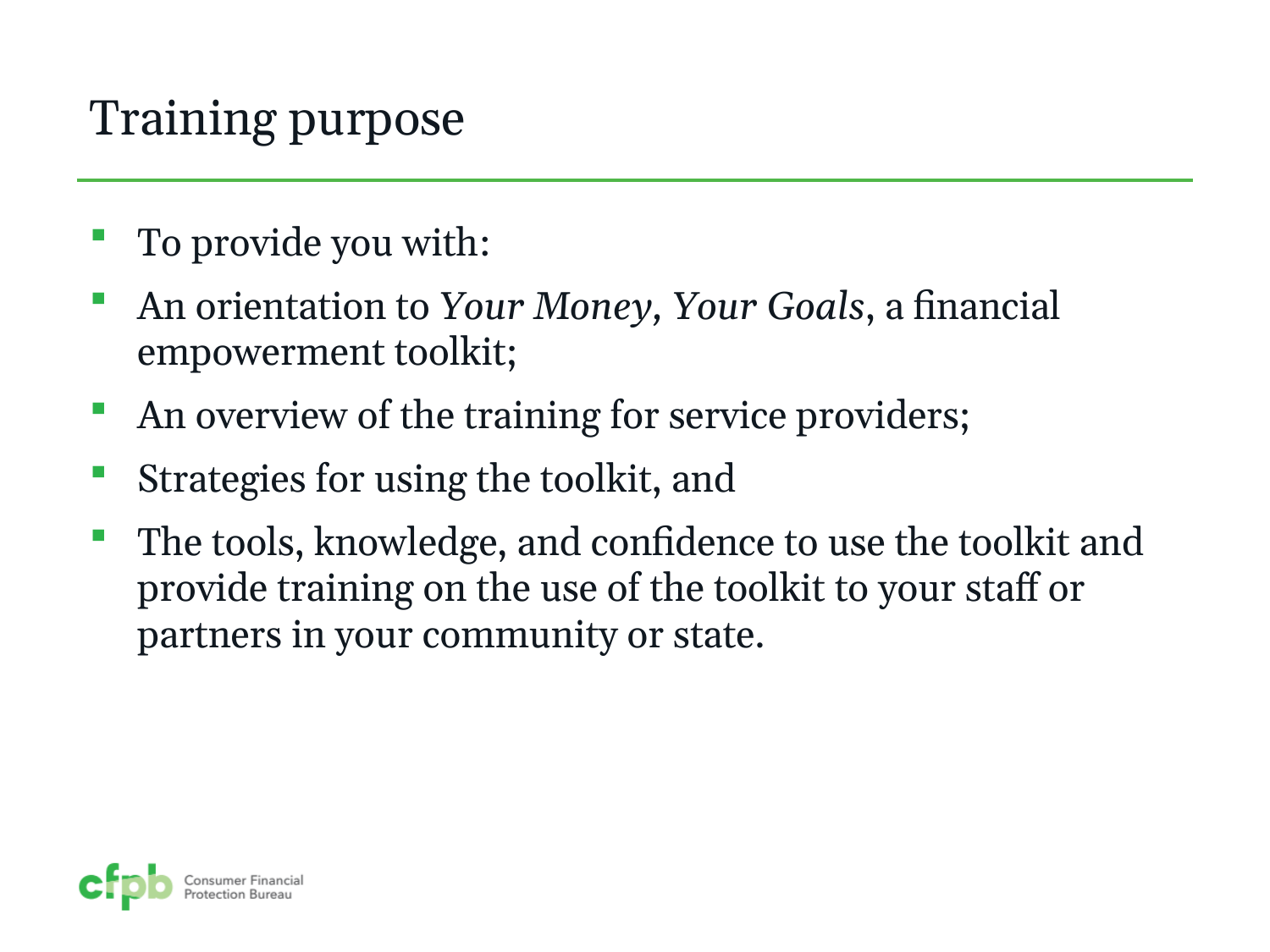

# Training purpose
To provide you with:
An orientation to Your Money, Your Goals, a financial empowerment toolkit;
An overview of the training for service providers;
Strategies for using the toolkit, and
The tools, knowledge, and confidence to use the toolkit and provide training on the use of the toolkit to your staff or partners in your community or state.